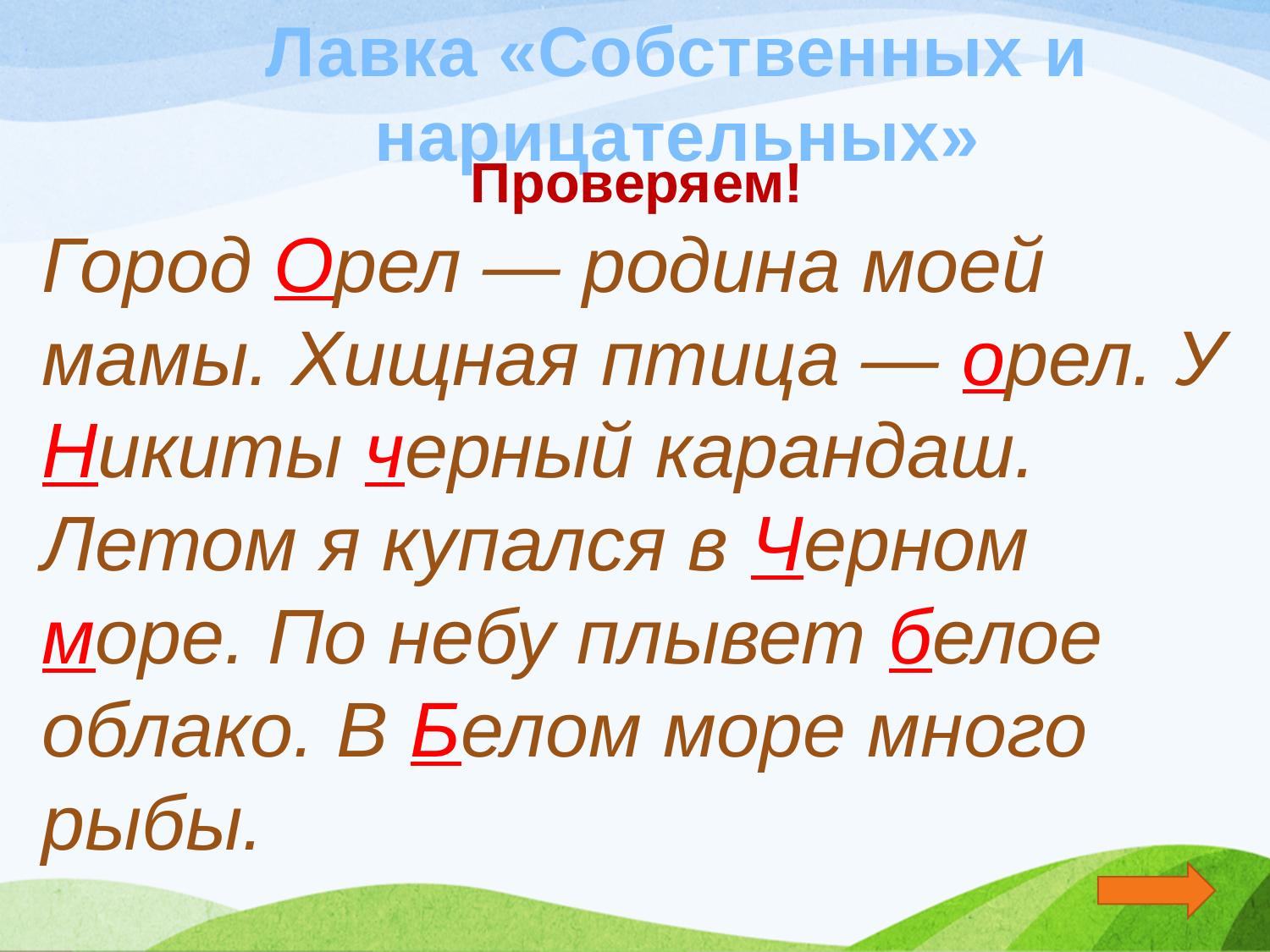

Лавка «Собственных и нарицательных»
Проверяем!
Город Орел — родина моей мамы. Хищная птица — орел. У Никиты черный карандаш. Летом я купался в Черном море. По небу плывет белое облако. В Белом море много рыбы.